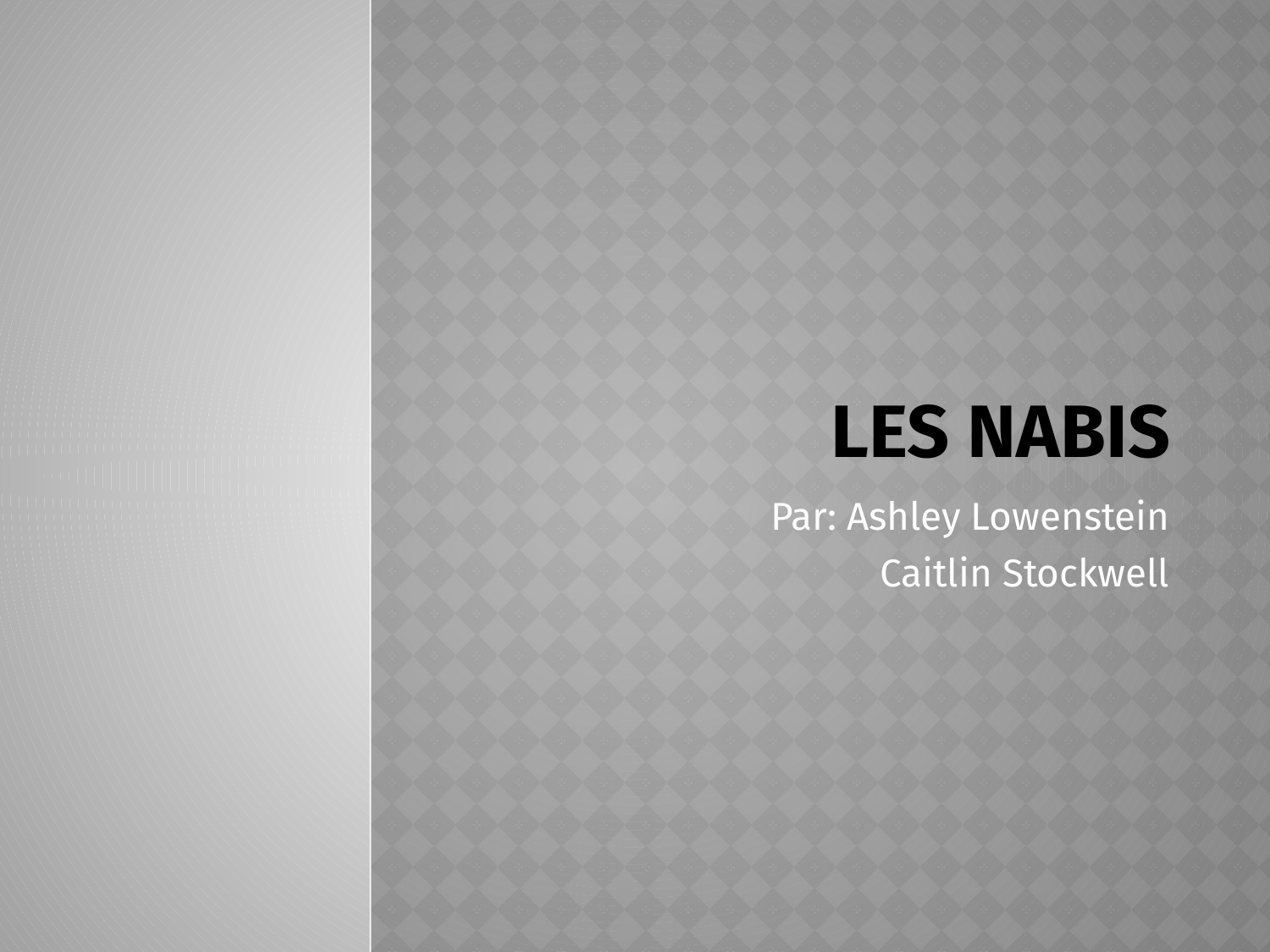

# Les Nabis
Par: Ashley Lowenstein
Caitlin Stockwell